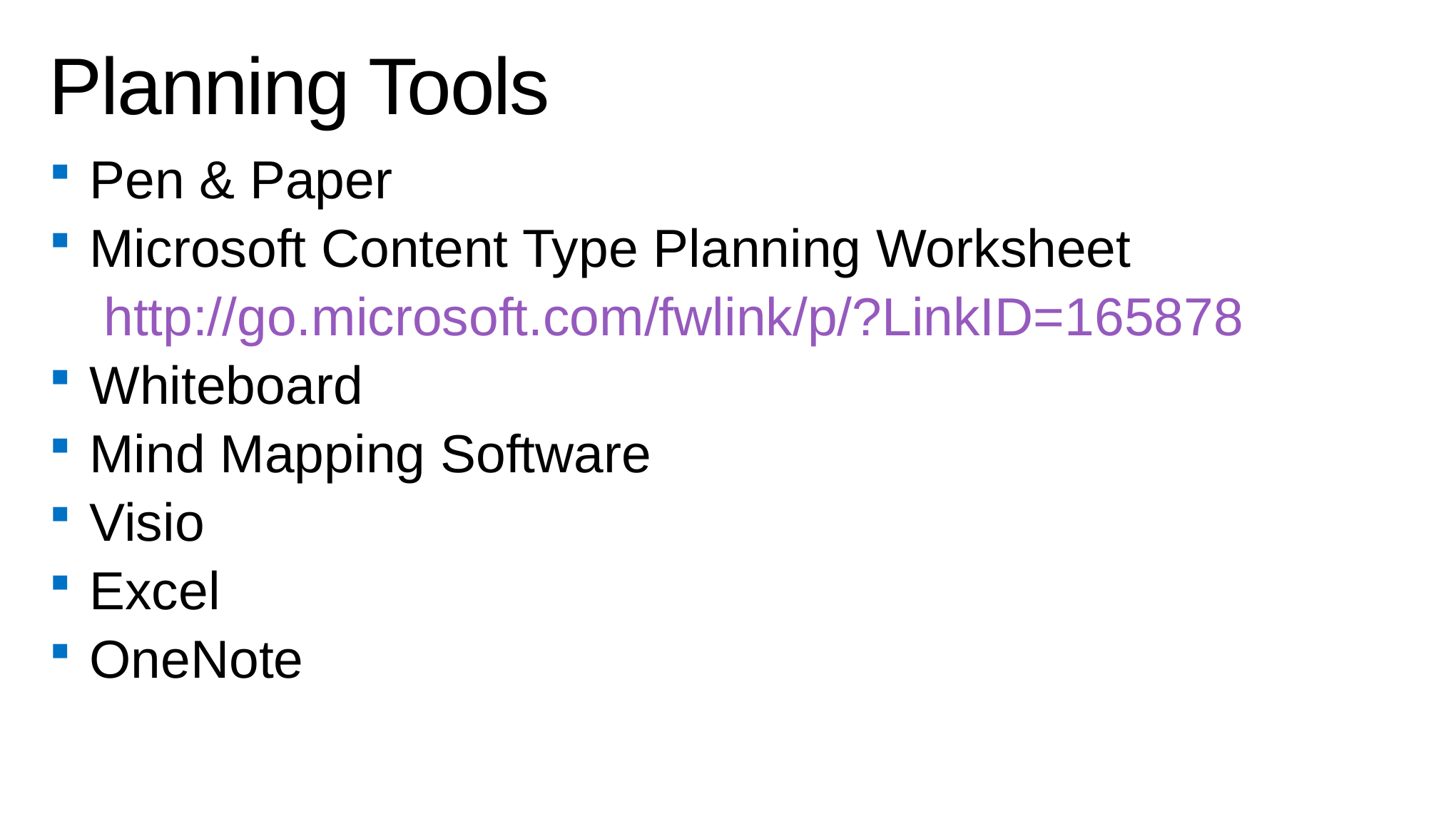

# Planning Tools
Pen & Paper
Microsoft Content Type Planning Worksheet
http://go.microsoft.com/fwlink/p/?LinkID=165878
Whiteboard
Mind Mapping Software
Visio
Excel
OneNote